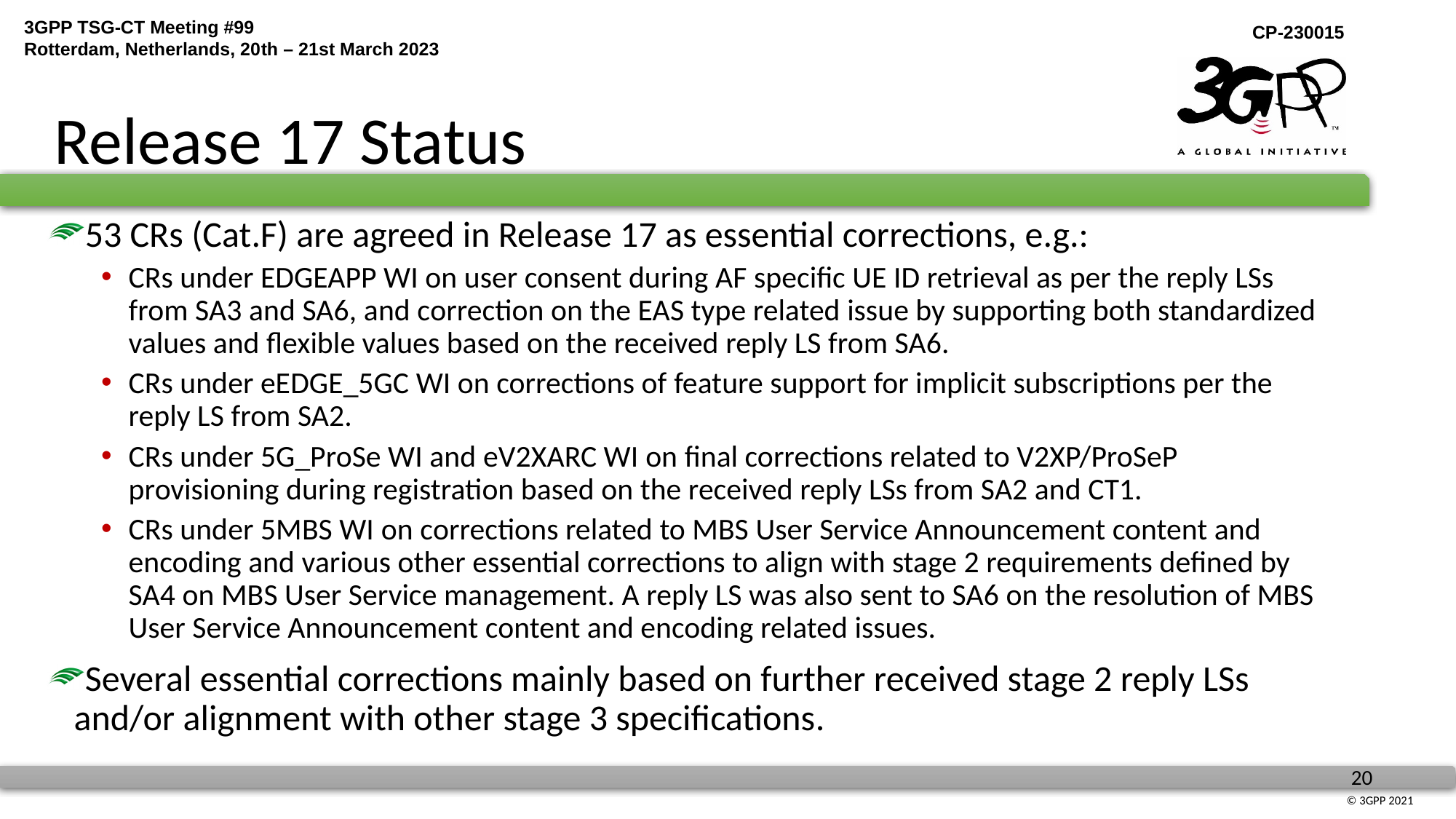

# Release 17 Status
53 CRs (Cat.F) are agreed in Release 17 as essential corrections, e.g.:
CRs under EDGEAPP WI on user consent during AF specific UE ID retrieval as per the reply LSs from SA3 and SA6, and correction on the EAS type related issue by supporting both standardized values and flexible values based on the received reply LS from SA6.
CRs under eEDGE_5GC WI on corrections of feature support for implicit subscriptions per the reply LS from SA2.
CRs under 5G_ProSe WI and eV2XARC WI on final corrections related to V2XP/ProSeP provisioning during registration based on the received reply LSs from SA2 and CT1.
CRs under 5MBS WI on corrections related to MBS User Service Announcement content and encoding and various other essential corrections to align with stage 2 requirements defined by SA4 on MBS User Service management. A reply LS was also sent to SA6 on the resolution of MBS User Service Announcement content and encoding related issues.
Several essential corrections mainly based on further received stage 2 reply LSs and/or alignment with other stage 3 specifications.